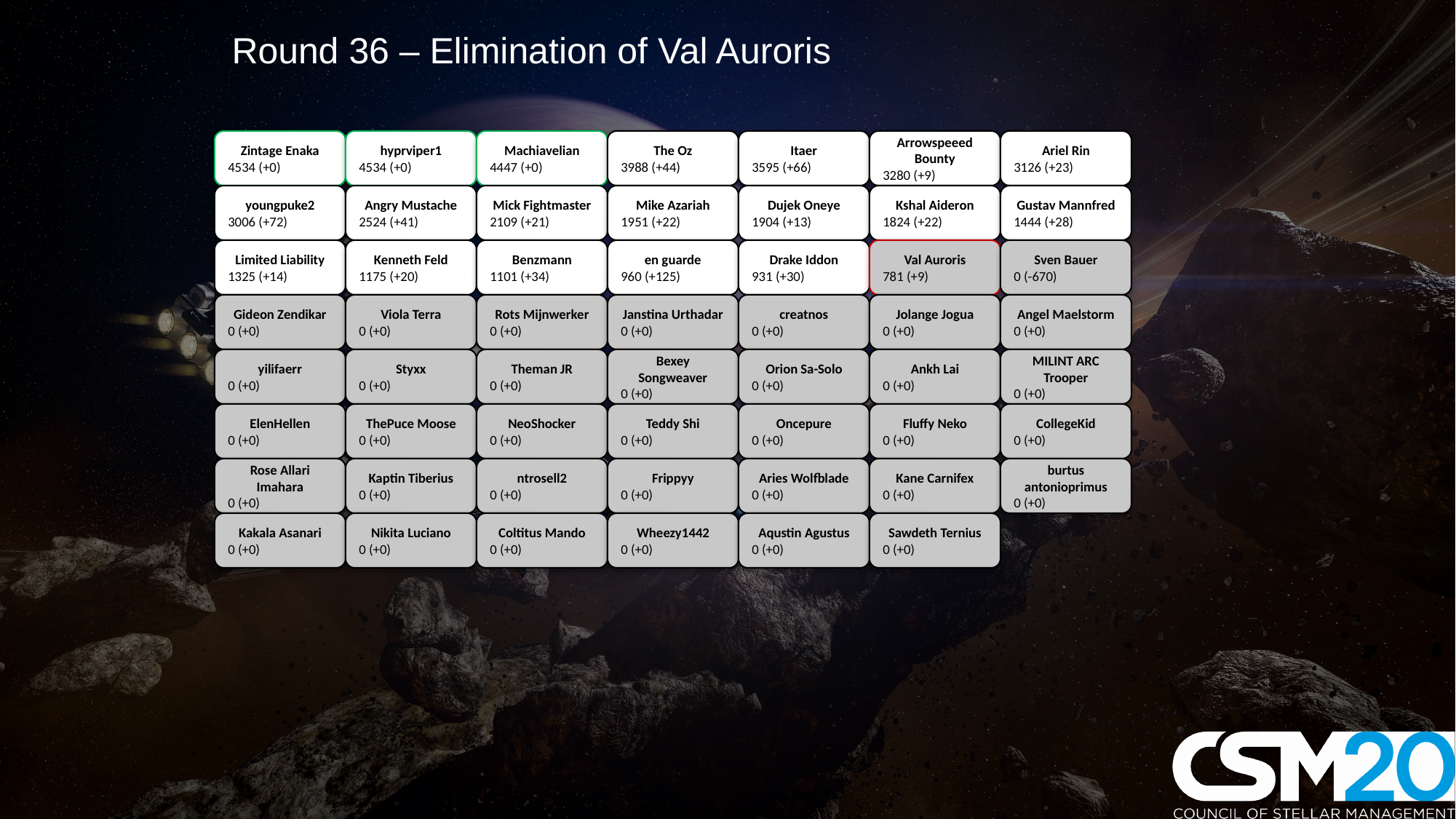

Round 36 – Elimination of Val Auroris
Zintage Enaka
4534 (+0)
hyprviper1
4534 (+0)
Machiavelian
4447 (+0)
The Oz
3988 (+44)
Itaer
3595 (+66)
Arrowspeeed Bounty
3280 (+9)
Ariel Rin
3126 (+23)
youngpuke2
3006 (+72)
Angry Mustache
2524 (+41)
Mick Fightmaster
2109 (+21)
Mike Azariah
1951 (+22)
Dujek Oneye
1904 (+13)
Kshal Aideron
1824 (+22)
Gustav Mannfred
1444 (+28)
Limited Liability
1325 (+14)
Kenneth Feld
1175 (+20)
Benzmann
1101 (+34)
en guarde
960 (+125)
Drake Iddon
931 (+30)
Val Auroris
781 (+9)
Sven Bauer
0 (-670)
Gideon Zendikar
0 (+0)
Viola Terra
0 (+0)
Rots Mijnwerker
0 (+0)
Janstina Urthadar
0 (+0)
creatnos
0 (+0)
Jolange Jogua
0 (+0)
Angel Maelstorm
0 (+0)

yilifaerr
0 (+0)
Styxx
0 (+0)
Theman JR
0 (+0)
Bexey Songweaver
0 (+0)
Orion Sa-Solo
0 (+0)
Ankh Lai
0 (+0)
MILINT ARC Trooper
0 (+0)
ElenHellen
0 (+0)
ThePuce Moose
0 (+0)
NeoShocker
0 (+0)
Teddy Shi
0 (+0)
Oncepure
0 (+0)
Fluffy Neko
0 (+0)
CollegeKid
0 (+0)
Rose Allari Imahara
0 (+0)
Kaptin Tiberius
0 (+0)
ntrosell2
0 (+0)
Frippyy
0 (+0)
Aries Wolfblade
0 (+0)
Kane Carnifex
0 (+0)
burtus antonioprimus
0 (+0)
Kakala Asanari
0 (+0)
Nikita Luciano
0 (+0)
Coltitus Mando
0 (+0)
Wheezy1442
0 (+0)
Aqustin Agustus
0 (+0)
Sawdeth Ternius
0 (+0)
#